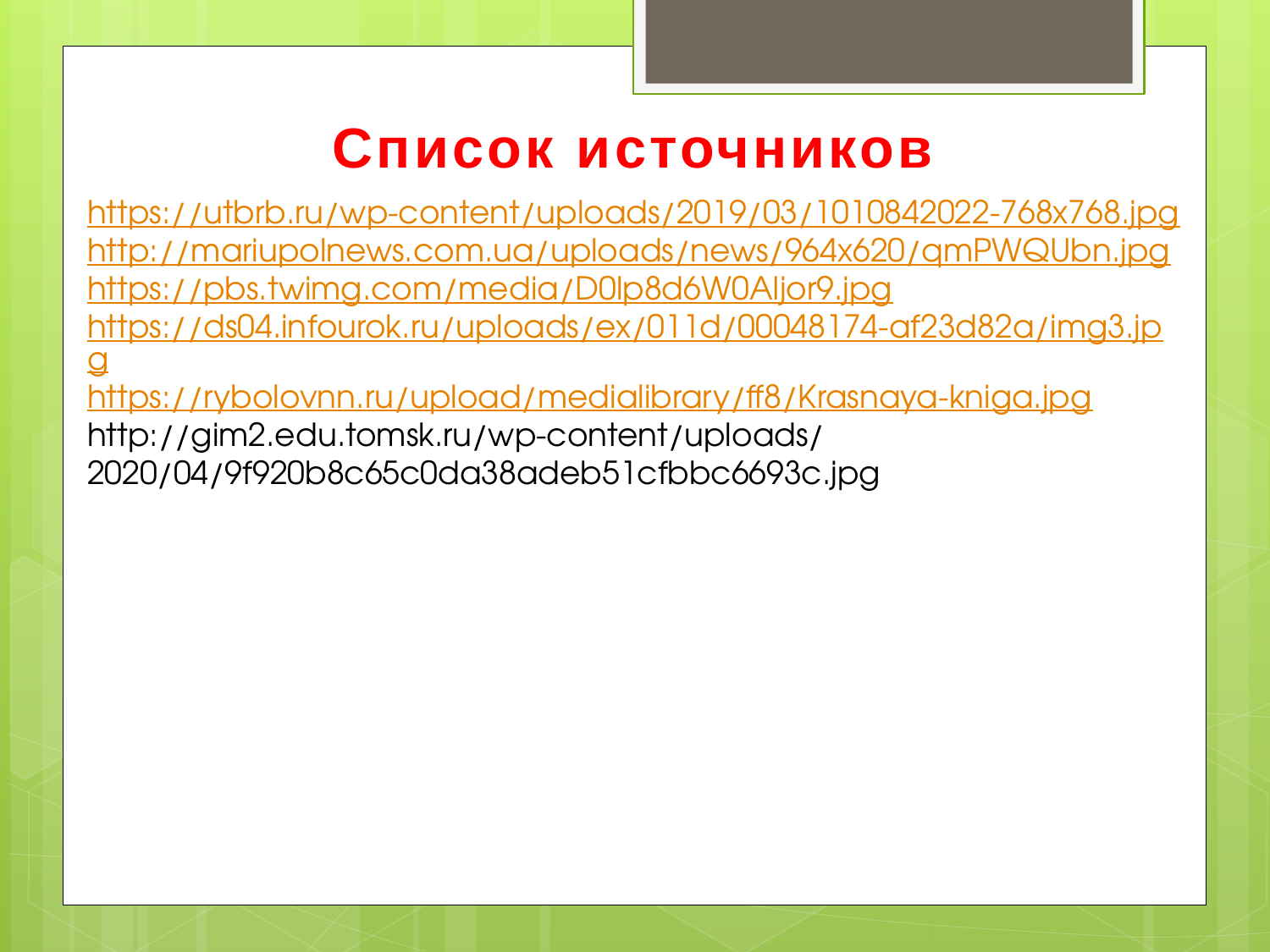

# Список источников
https://utbrb.ru/wp-content/uploads/2019/03/1010842022-768x768.jpg
http://mariupolnews.com.ua/uploads/news/964x620/qmPWQUbn.jpg
https://pbs.twimg.com/media/D0lp8d6W0AIjor9.jpg
https://ds04.infourok.ru/uploads/ex/011d/00048174-af23d82a/img3.jpg
https://rybolovnn.ru/upload/medialibrary/ff8/Krasnaya-kniga.jpg
http://gim2.edu.tomsk.ru/wp-content/uploads/2020/04/9f920b8c65c0da38adeb51cfbbc6693c.jpg